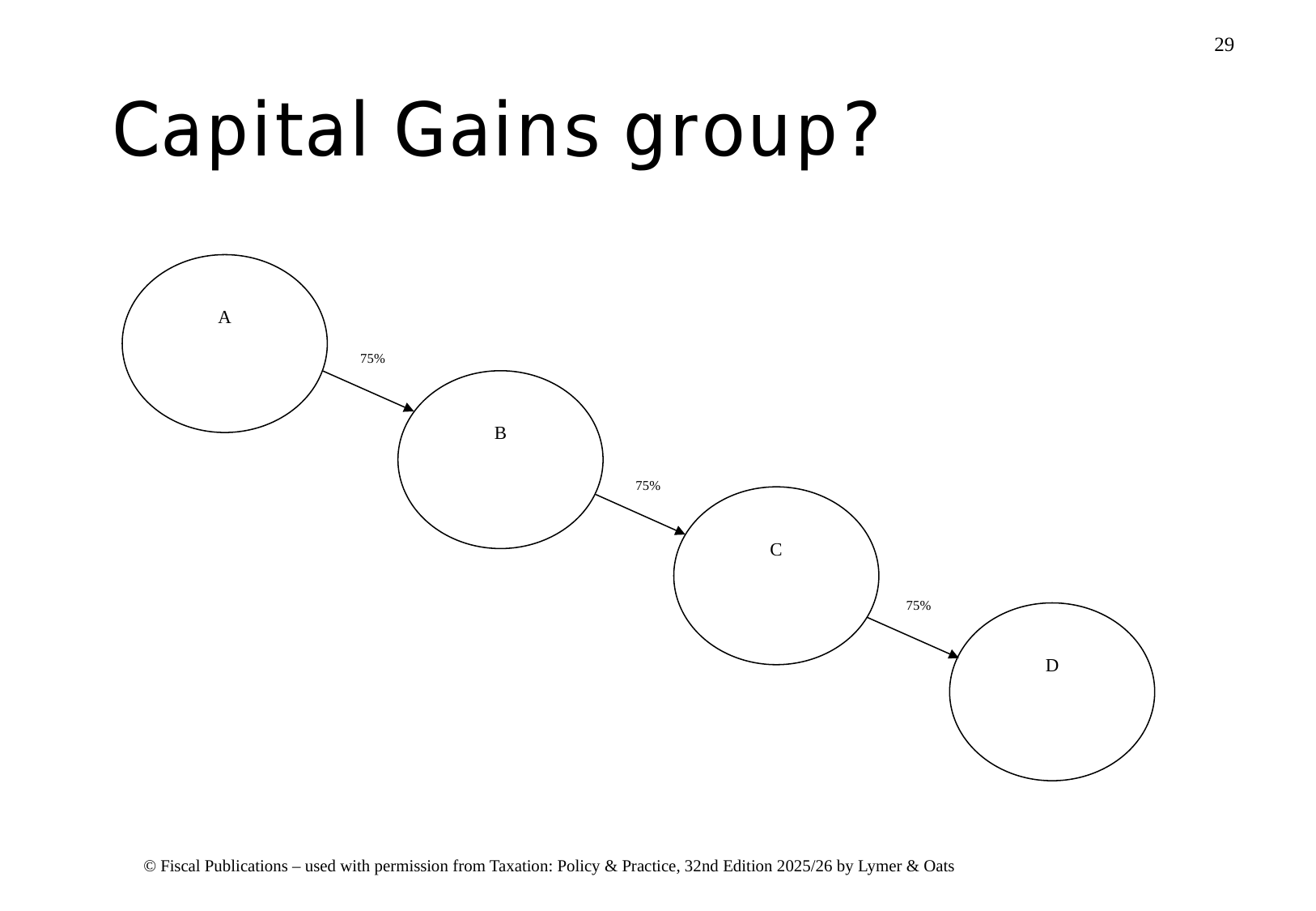

# Capital Gains group?

A
75%

B
75%

C
75%

D